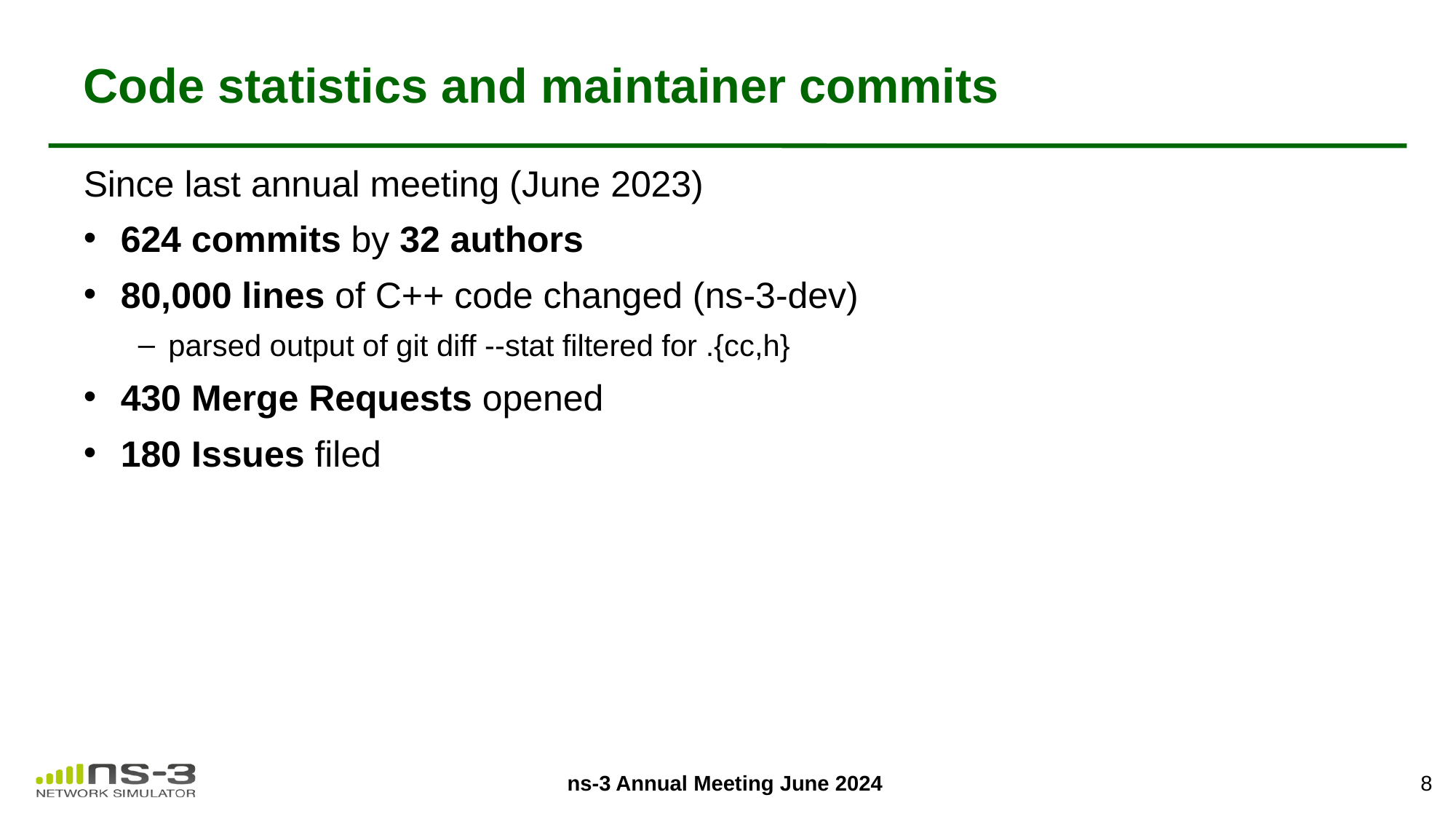

# Code statistics and maintainer commits
Since last annual meeting (June 2023)
624 commits by 32 authors
80,000 lines of C++ code changed (ns-3-dev)
parsed output of git diff --stat filtered for .{cc,h}
430 Merge Requests opened
180 Issues filed
8
ns-3 Annual Meeting June 2024